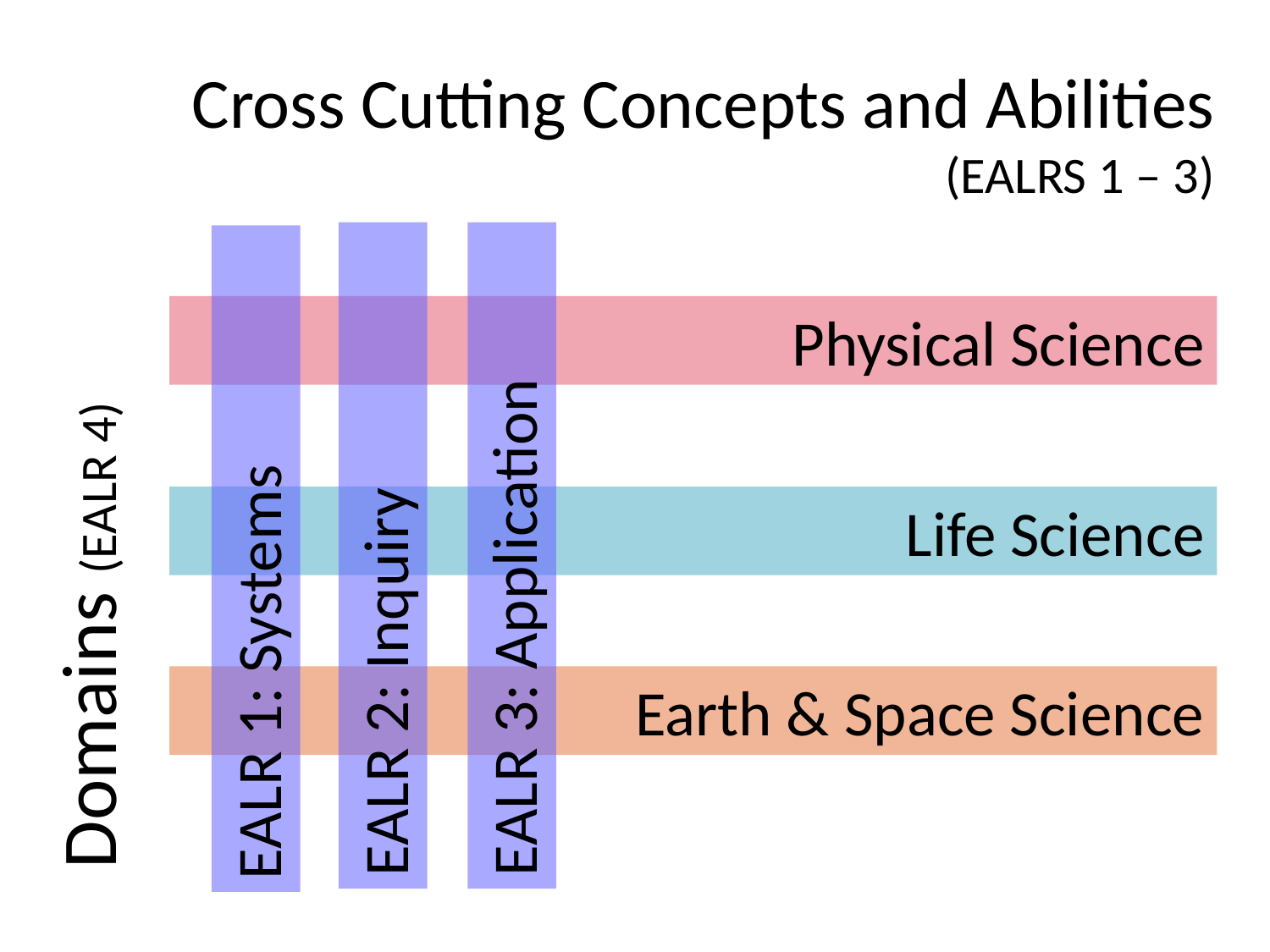

Cross Cutting Concepts and Abilities
(EALRS 1 – 3)
Physical Science
Domains (EALR 4)

Life Science
EALR 2: Inquiry
EALR 3: Application
EALR 1: Systems
Earth & Space Science